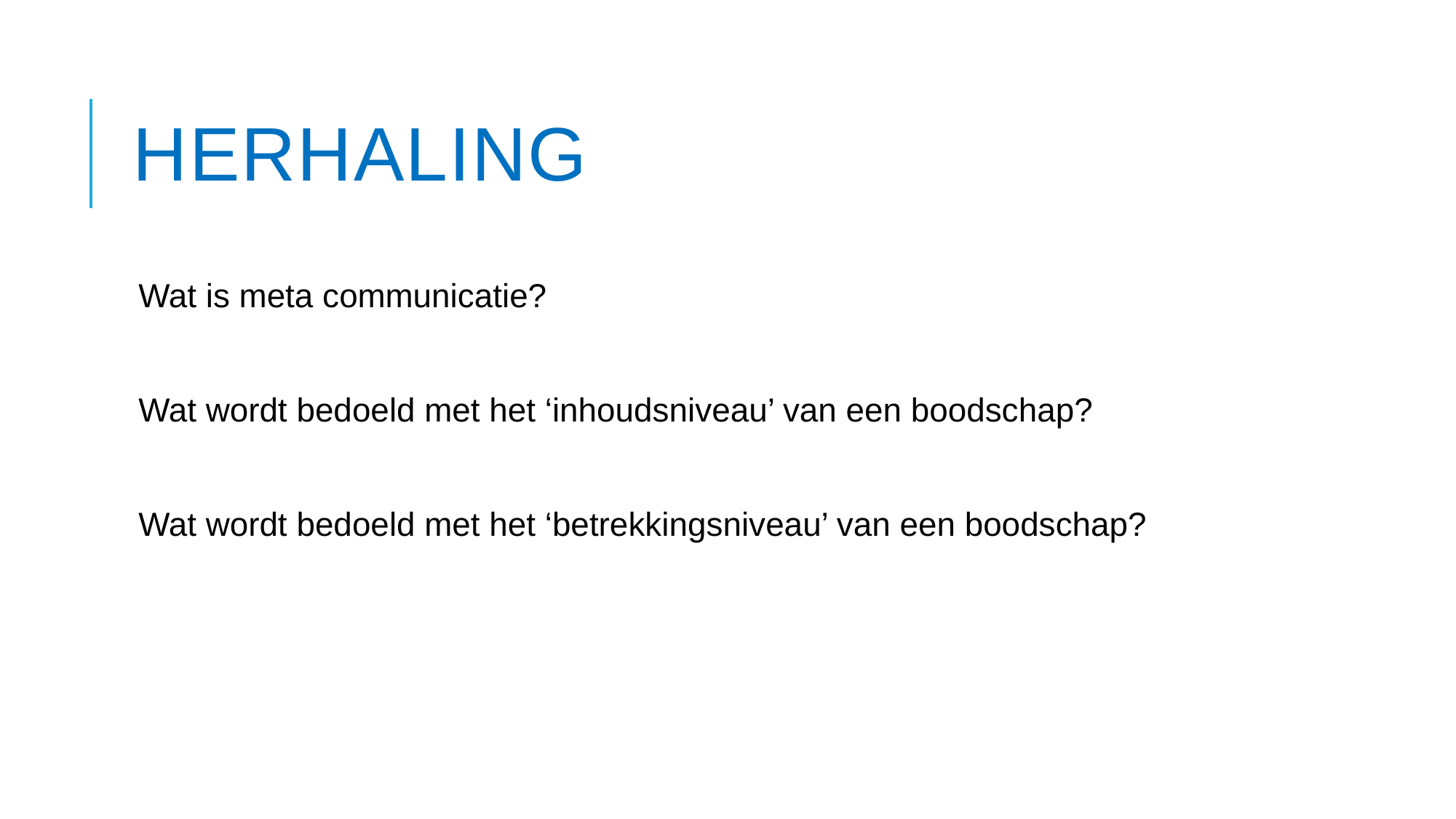

# Herhaling
Wat is meta communicatie?

Wat wordt bedoeld met het ‘inhoudsniveau’ van een boodschap?

Wat wordt bedoeld met het ‘betrekkingsniveau’ van een boodschap?